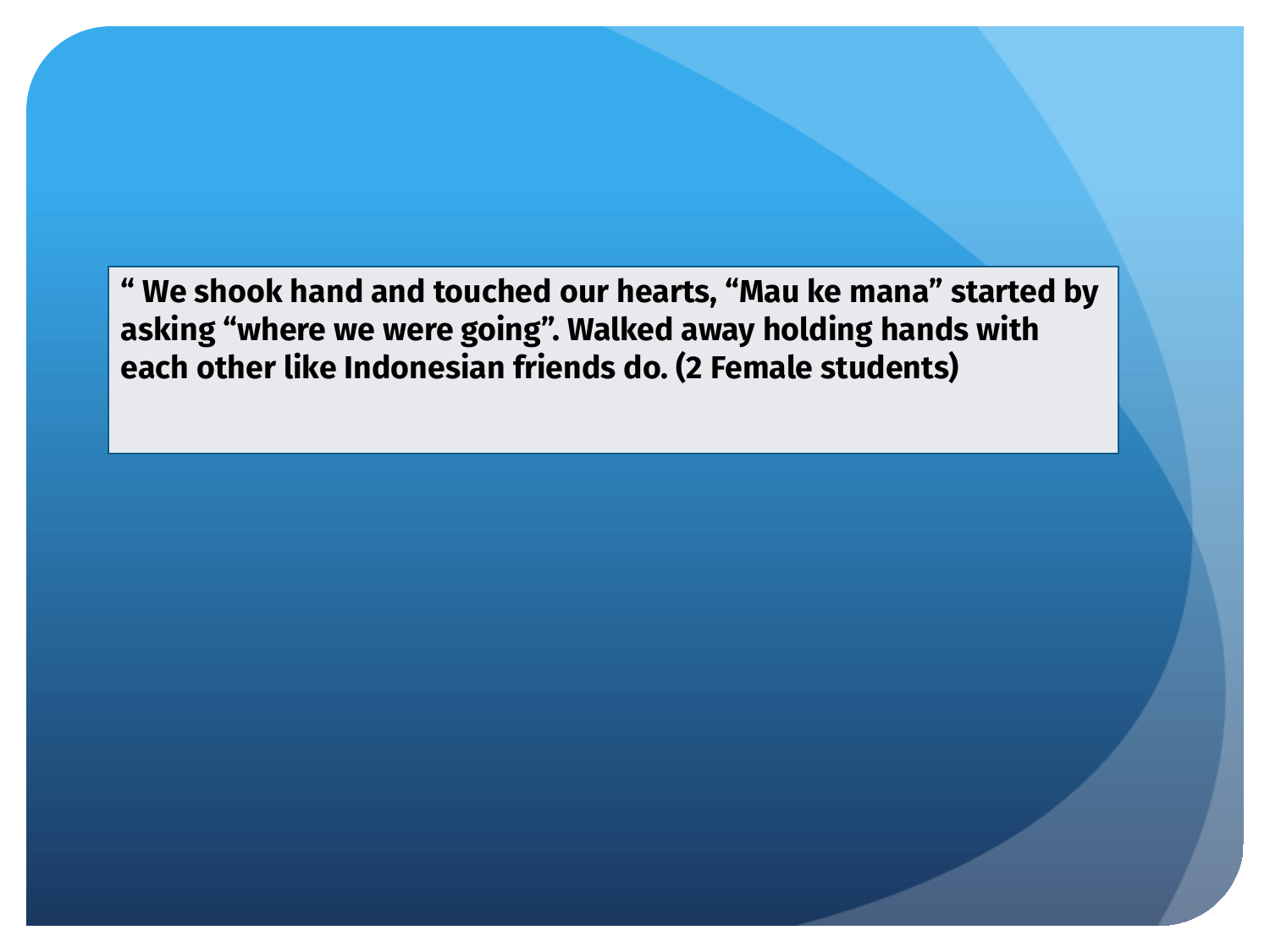

| “ We shook hand and touched our hearts, “Mau ke mana” started by asking “where we were going”. Walked away holding hands with each other like Indonesian friends do. (2 Female students) |
| --- |